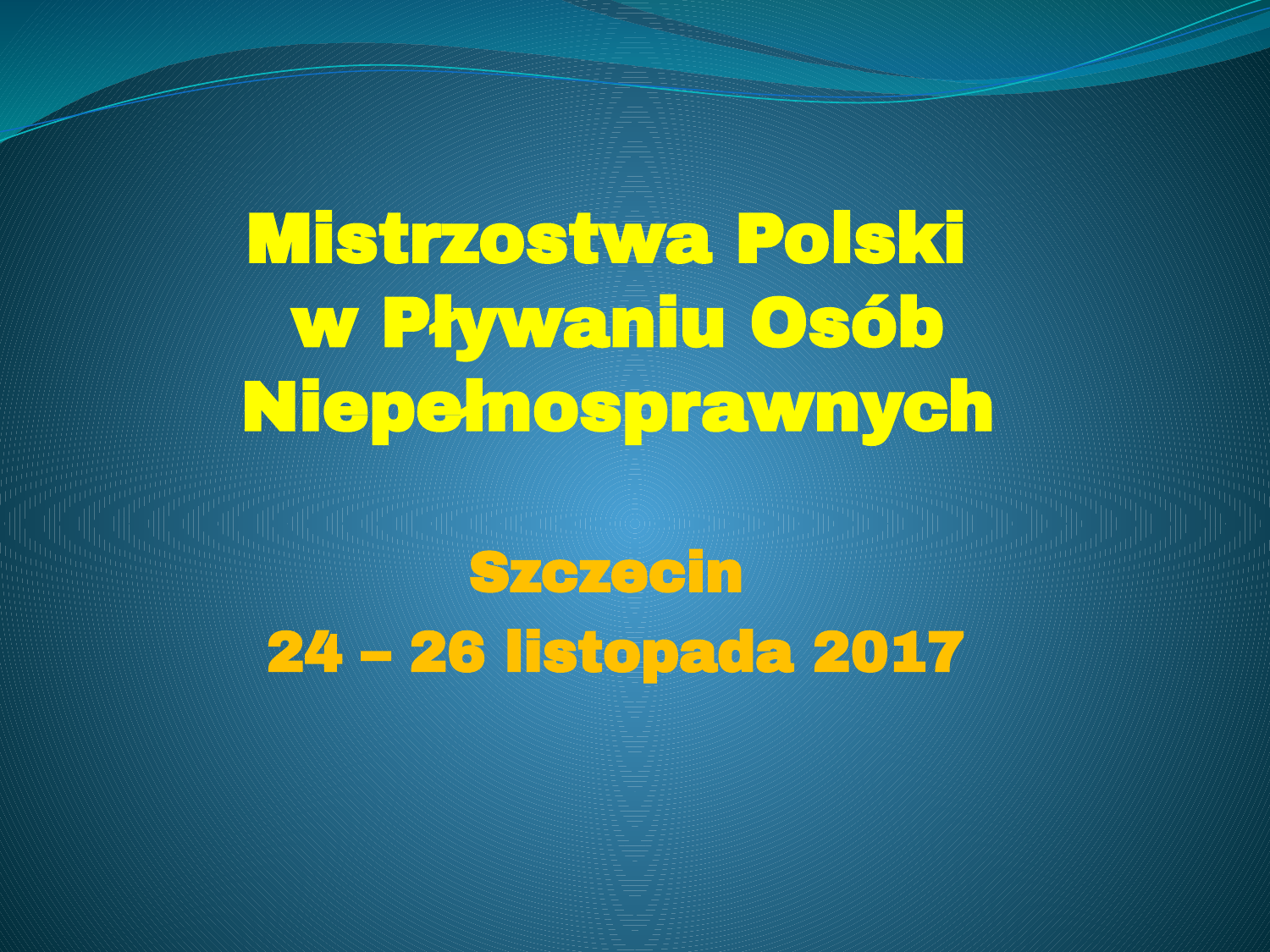

# Mistrzostwa Polski w Pływaniu Osób Niepełnosprawnych

Szczecin
24 – 26 listopada 2017